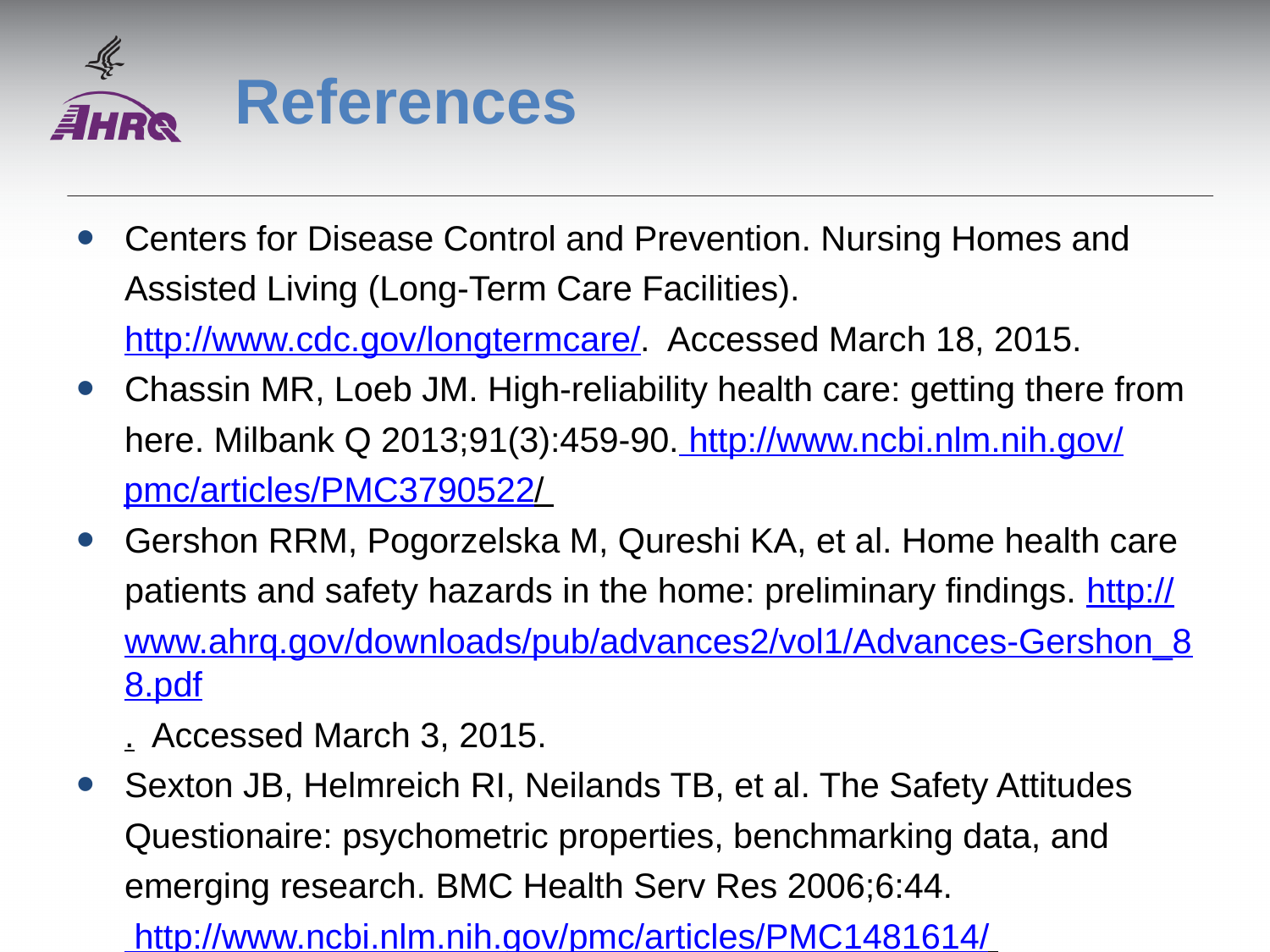

# References
Centers for Disease Control and Prevention. Nursing Homes and Assisted Living (Long-Term Care Facilities). http://www.cdc.gov/longtermcare/.  Accessed March 18, 2015.
Chassin MR, Loeb JM. High-reliability health care: getting there from here. Milbank Q 2013;91(3):459-90. http://www.ncbi.nlm.nih.gov/
pmc/articles/PMC3790522/
Gershon RRM, Pogorzelska M, Qureshi KA, et al. Home health care patients and safety hazards in the home: preliminary findings. http://www.ahrq.gov/downloads/pub/advances2/vol1/Advances-Gershon_88.pdf.  Accessed March 3, 2015.
Sexton JB, Helmreich RI, Neilands TB, et al. The Safety Attitudes Questionaire: psychometric properties, benchmarking data, and emerging research. BMC Health Serv Res 2006;6:44. http://www.ncbi.nlm.nih.gov/pmc/articles/PMC1481614/